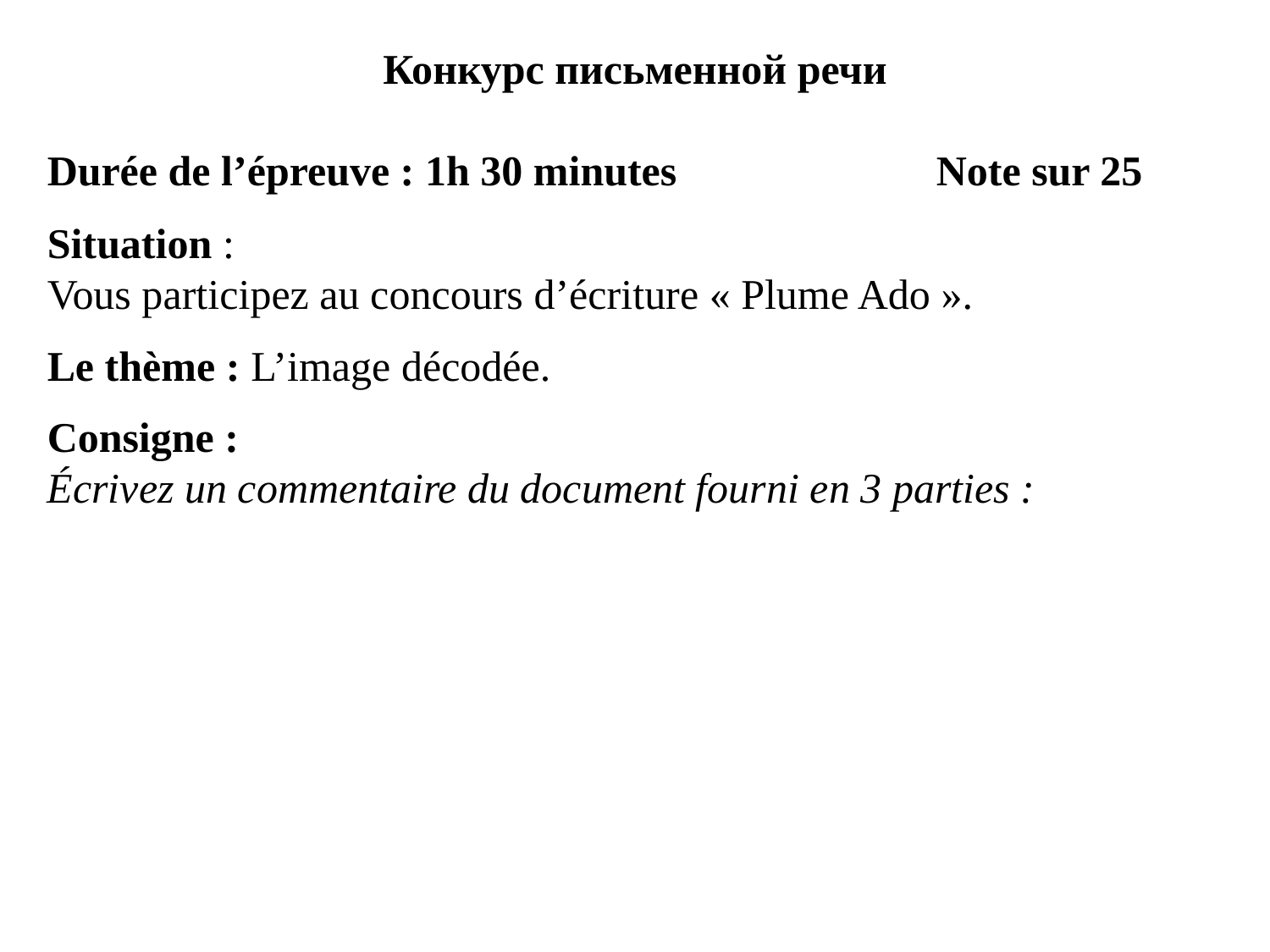

Конкурс письменной речи

Durée de l’épreuve : 1h 30 minutes			Note sur 25
Situation :
Vous participez au concours d’écriture « Plume Ado ».
Le thème : L’image décodée.
Consigne :
Écrivez un commentaire du document fourni en 3 parties :